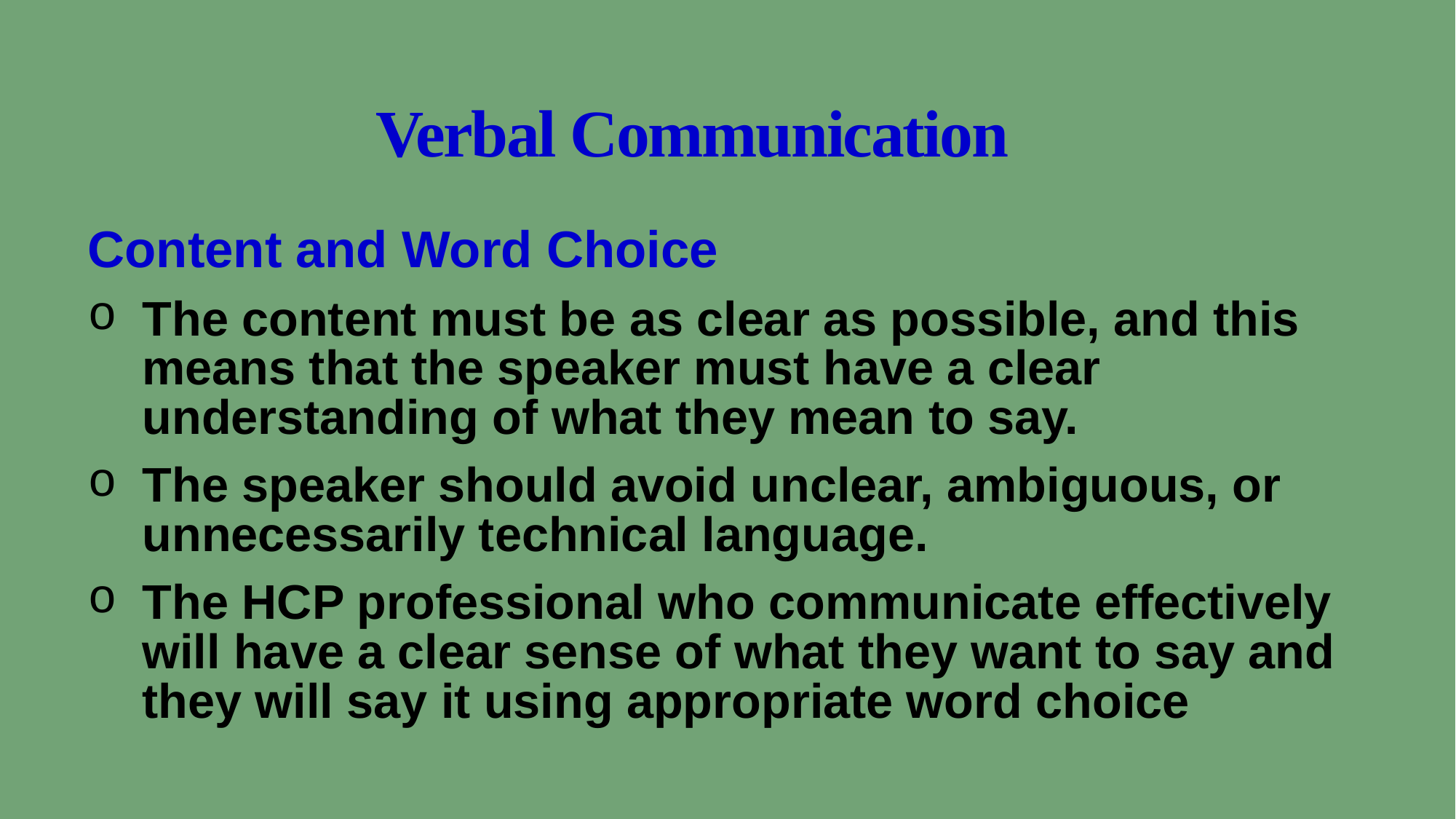

# Verbal Communication
Content and Word Choice
The content must be as clear as possible, and this means that the speaker must have a clear understanding of what they mean to say.
The speaker should avoid unclear, ambiguous, or unnecessarily technical language.
The HCP professional who communicate effectively will have a clear sense of what they want to say and they will say it using appropriate word choice